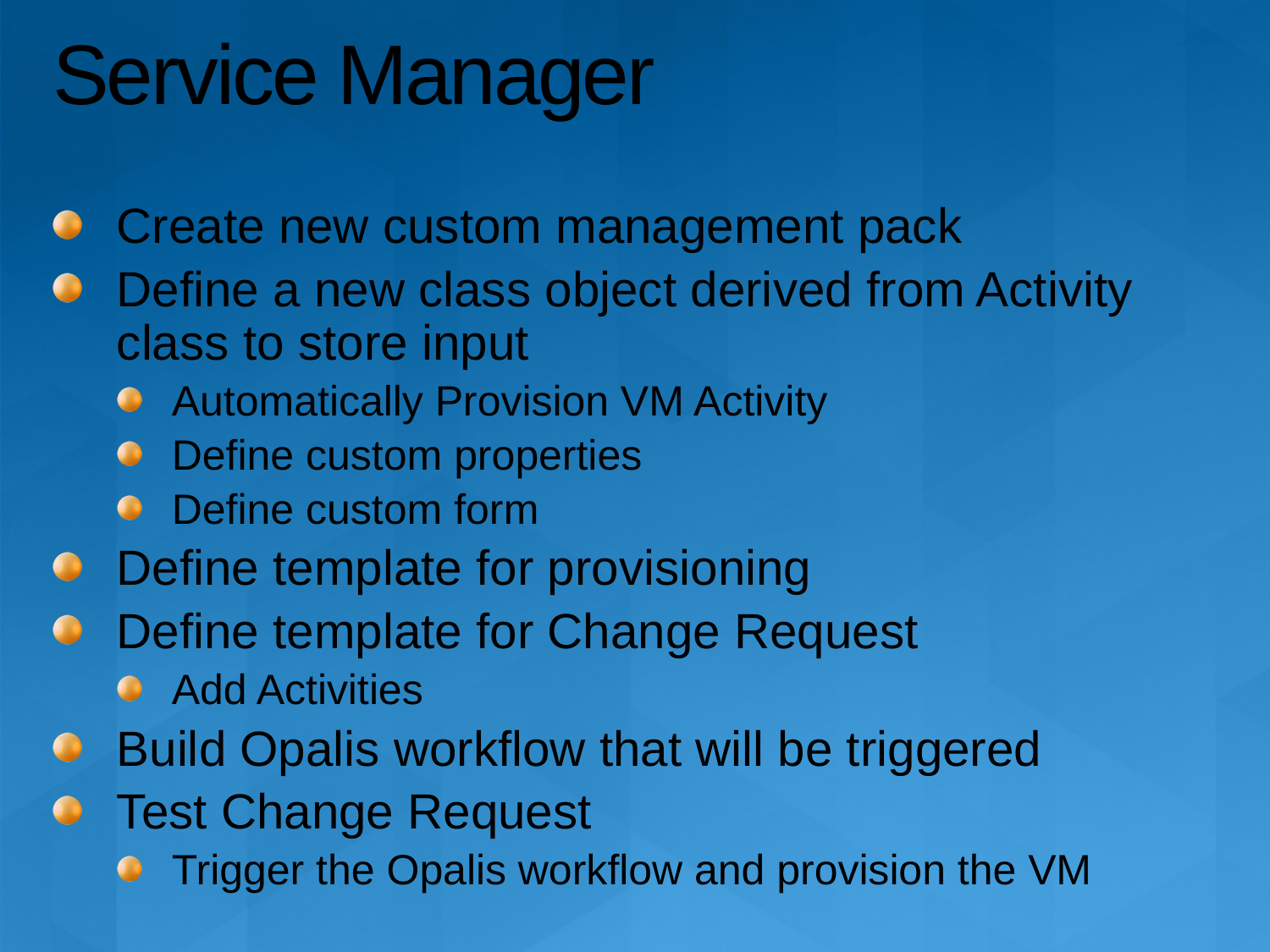

# Service Manager
Create new custom management pack
Define a new class object derived from Activity class to store input
Automatically Provision VM Activity
Define custom properties
Define custom form
Define template for provisioning
Define template for Change Request
Add Activities
Build Opalis workflow that will be triggered
Test Change Request
Trigger the Opalis workflow and provision the VM